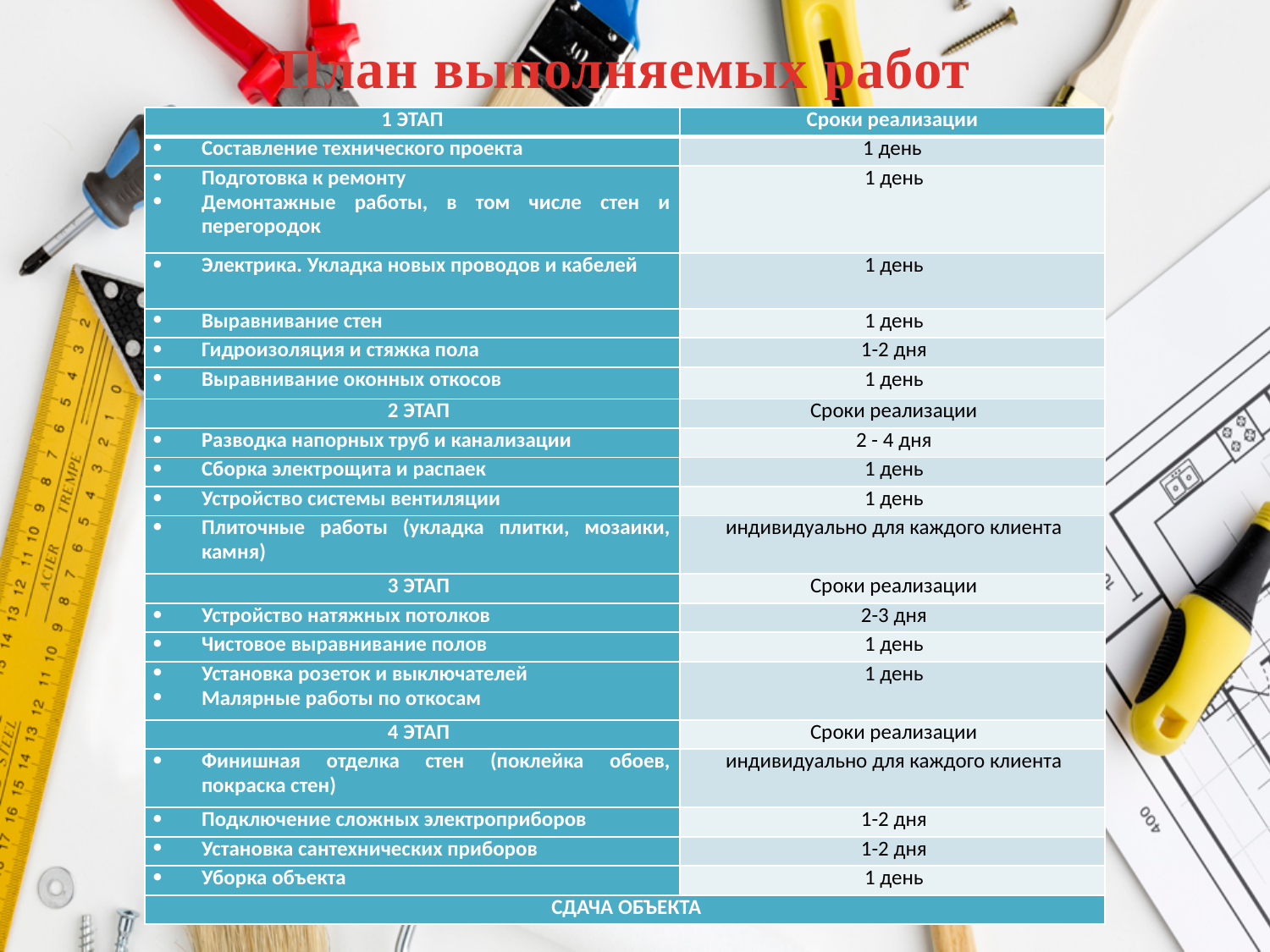

План выполняемых работ
| 1 ЭТАП | Сроки реализации |
| --- | --- |
| Составление технического проекта | 1 день |
| Подготовка к ремонту Демонтажные работы, в том числе стен и перегородок | 1 день |
| Электрика. Укладка новых проводов и кабелей | 1 день |
| Выравнивание стен | 1 день |
| Гидроизоляция и стяжка пола | 1-2 дня |
| Выравнивание оконных откосов | 1 день |
| 2 ЭТАП | Сроки реализации |
| Разводка напорных труб и канализации | 2 - 4 дня |
| Сборка электрощита и распаек | 1 день |
| Устройство системы вентиляции | 1 день |
| Плиточные работы (укладка плитки, мозаики, камня) | индивидуально для каждого клиента |
| 3 ЭТАП | Сроки реализации |
| Устройство натяжных потолков | 2-3 дня |
| Чистовое выравнивание полов | 1 день |
| Установка розеток и выключателей Малярные работы по откосам | 1 день |
| 4 ЭТАП | Сроки реализации |
| Финишная отделка стен (поклейка обоев, покраска стен) | индивидуально для каждого клиента |
| Подключение сложных электроприборов | 1-2 дня |
| Установка сантехнических приборов | 1-2 дня |
| Уборка объекта | 1 день |
| СДАЧА ОБЪЕКТА |  |